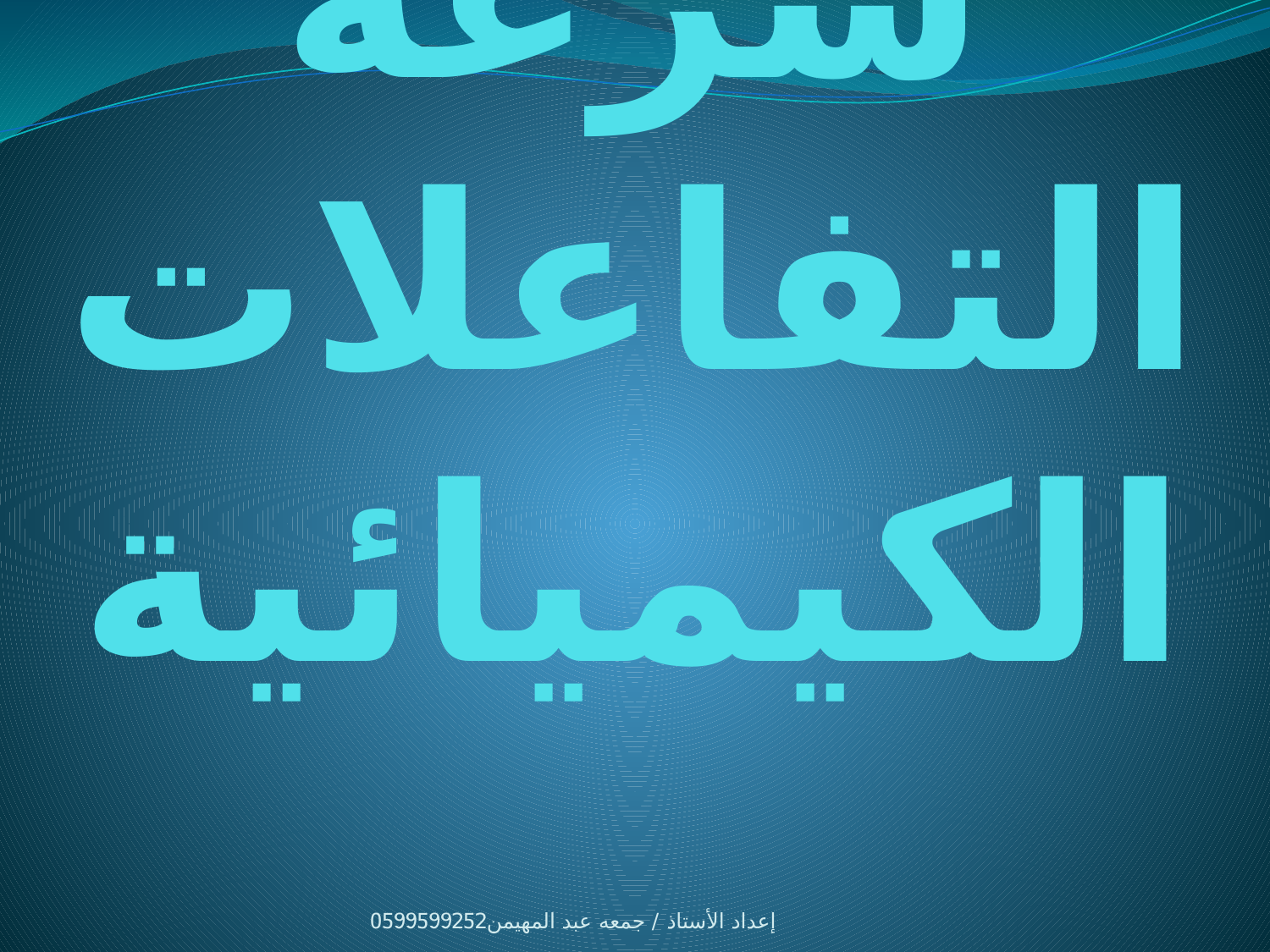

# سرعة التفاعلات الكيميائية
إعداد الأستاذ / جمعه عبد المهيمن0599599252